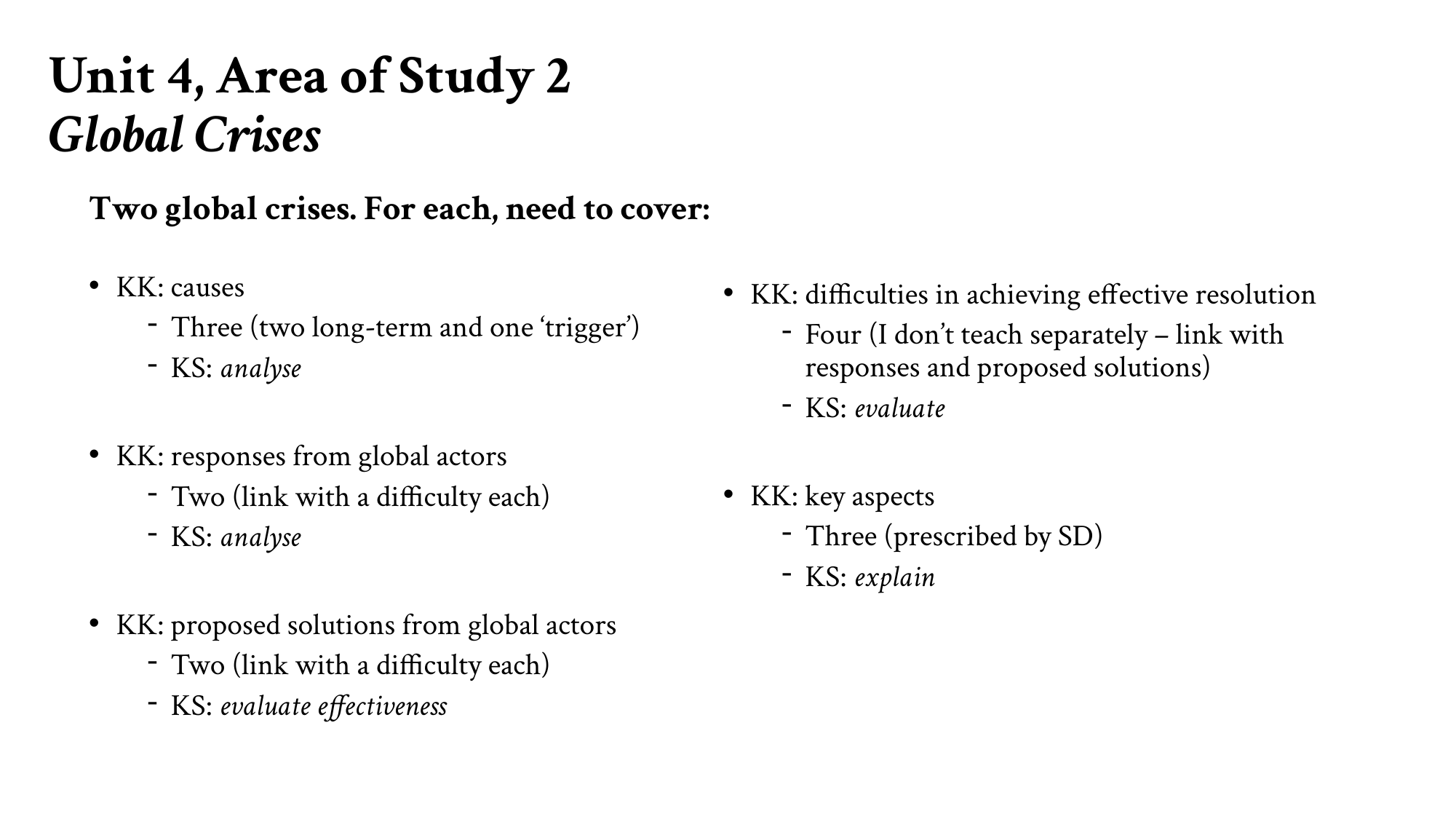

# Unit 4, Area of Study 2 Global Crises
Two global crises. For each, need to cover:

KK: causes
Three (two long-term and one ‘trigger’)
KS: analyse

KK: responses from global actors
Two (link with a difficulty each)
KS: analyse

KK: proposed solutions from global actors
Two (link with a difficulty each)
KS: evaluate effectiveness

KK: difficulties in achieving effective resolution
Four (I don’t teach separately – link with responses and proposed solutions)
KS: evaluate

KK: key aspects
Three (prescribed by SD)
KS: explain